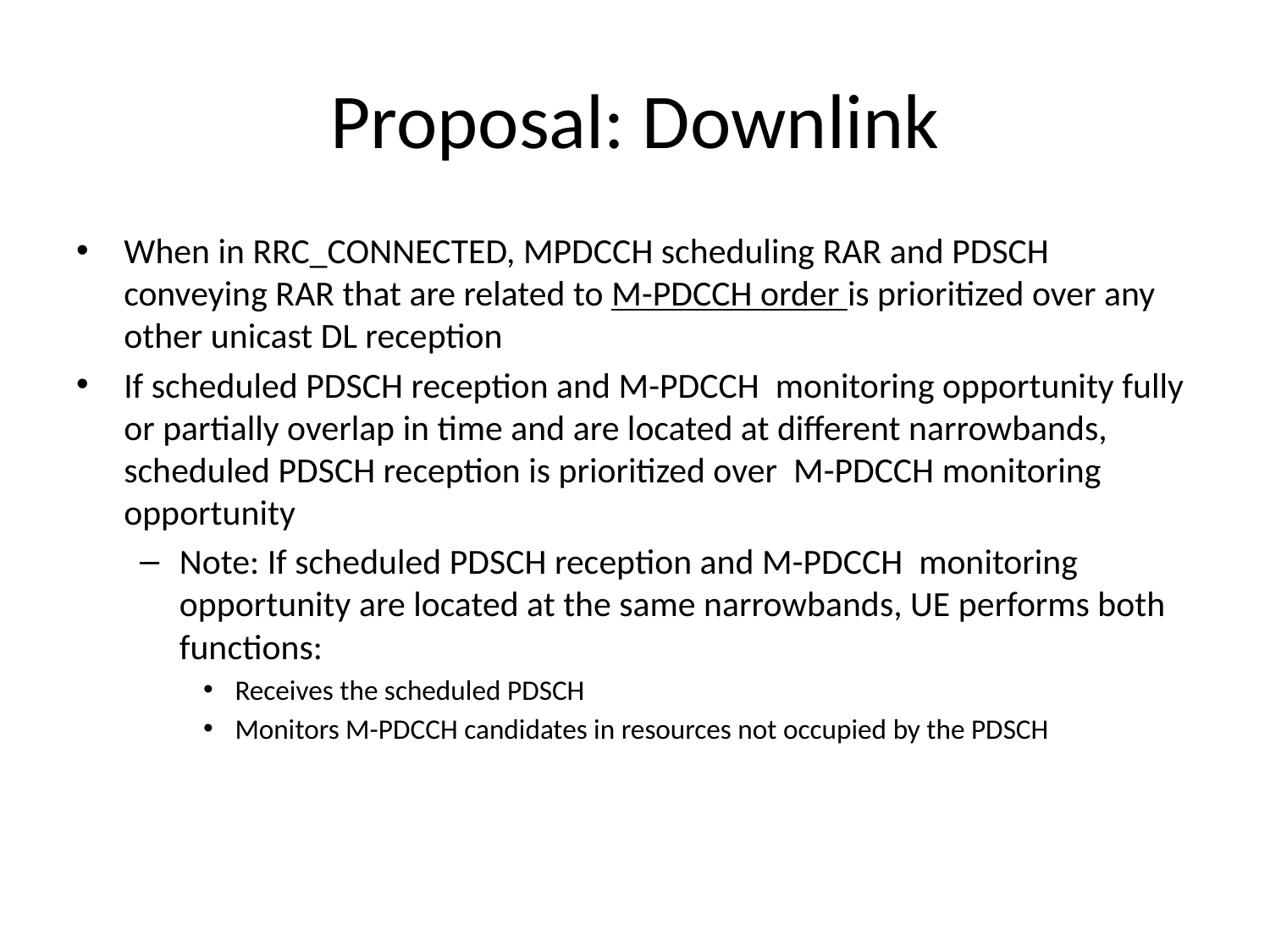

# Proposal: Downlink
When in RRC_CONNECTED, MPDCCH scheduling RAR and PDSCH conveying RAR that are related to M-PDCCH order is prioritized over any other unicast DL reception
If scheduled PDSCH reception and M-PDCCH  monitoring opportunity fully or partially overlap in time and are located at different narrowbands, scheduled PDSCH reception is prioritized over  M-PDCCH monitoring opportunity
Note: If scheduled PDSCH reception and M-PDCCH  monitoring opportunity are located at the same narrowbands, UE performs both functions:
Receives the scheduled PDSCH
Monitors M-PDCCH candidates in resources not occupied by the PDSCH